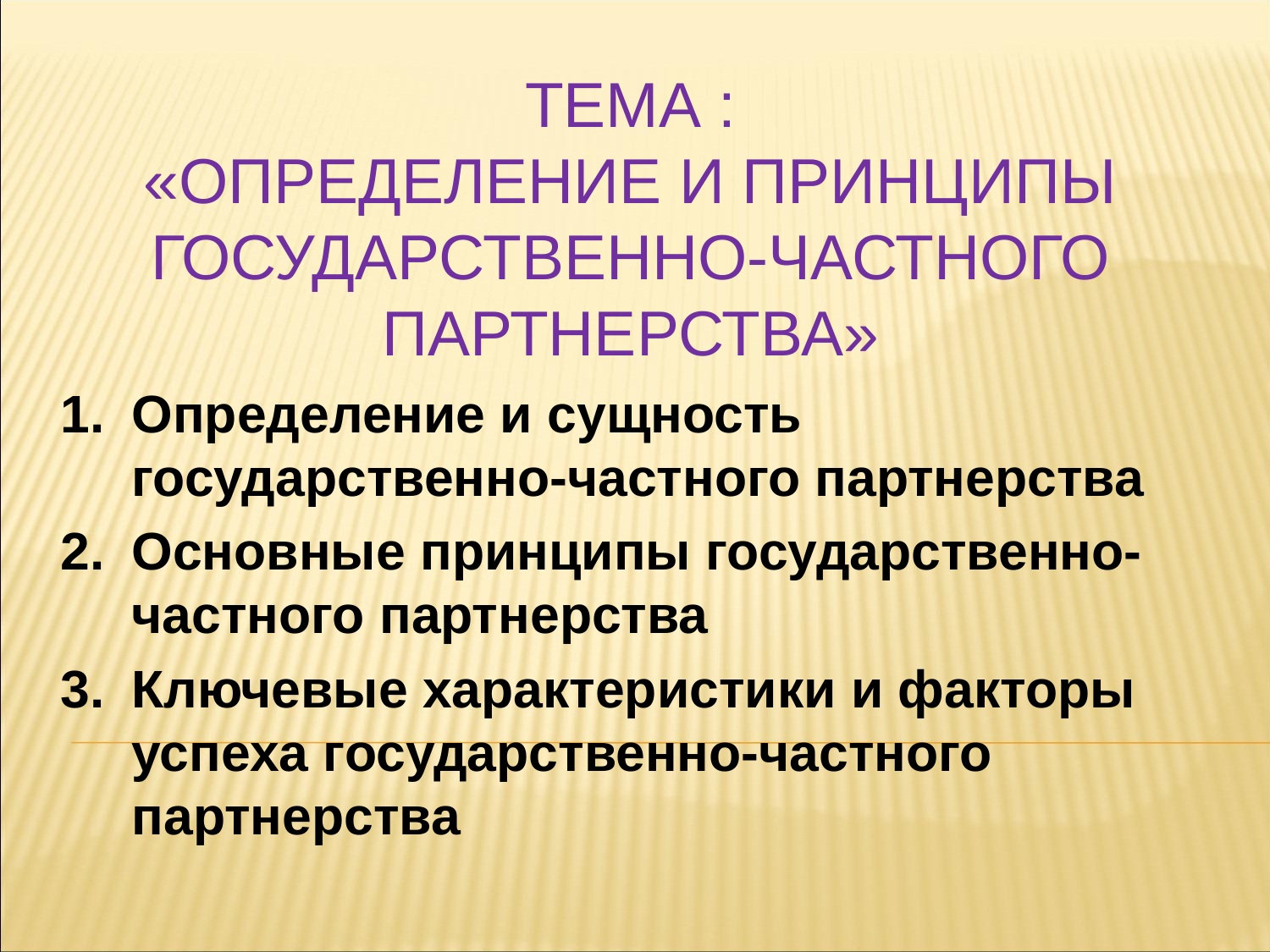

# Тема : «Определение и принципы государственно-частного партнерства»
Определение и сущность государственно-частного партнерства
Основные принципы государственно-частного партнерства
Ключевые характеристики и факторы успеха государственно-частного партнерства